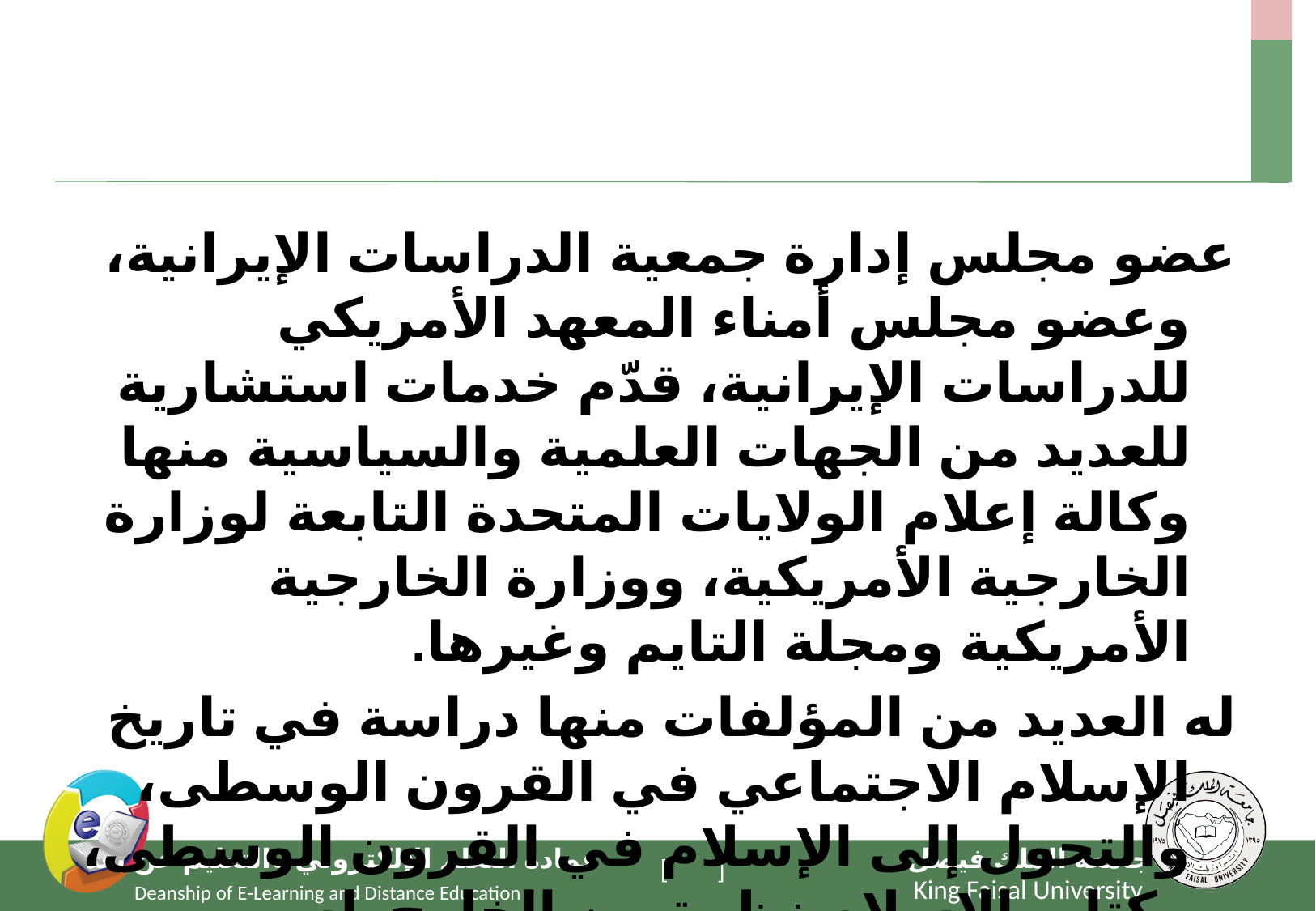

#
عضو مجلس إدارة جمعية الدراسات الإيرانية، وعضو مجلس أمناء المعهد الأمريكي للدراسات الإيرانية، قدّم خدمات استشارية للعديد من الجهات العلمية والسياسية منها وكالة إعلام الولايات المتحدة التابعة لوزارة الخارجية الأمريكية، ووزارة الخارجية الأمريكية ومجلة التايم وغيرها.
له العديد من المؤلفات منها دراسة في تاريخ الإسلام الاجتماعي في القرون الوسطى، والتحول إلى الإسلام في القرون الوسطى، وكتاب الإسلام نظرة من الخارج. له مشاركات إعلامية في الصحافة والإذاعة والتلفاز.